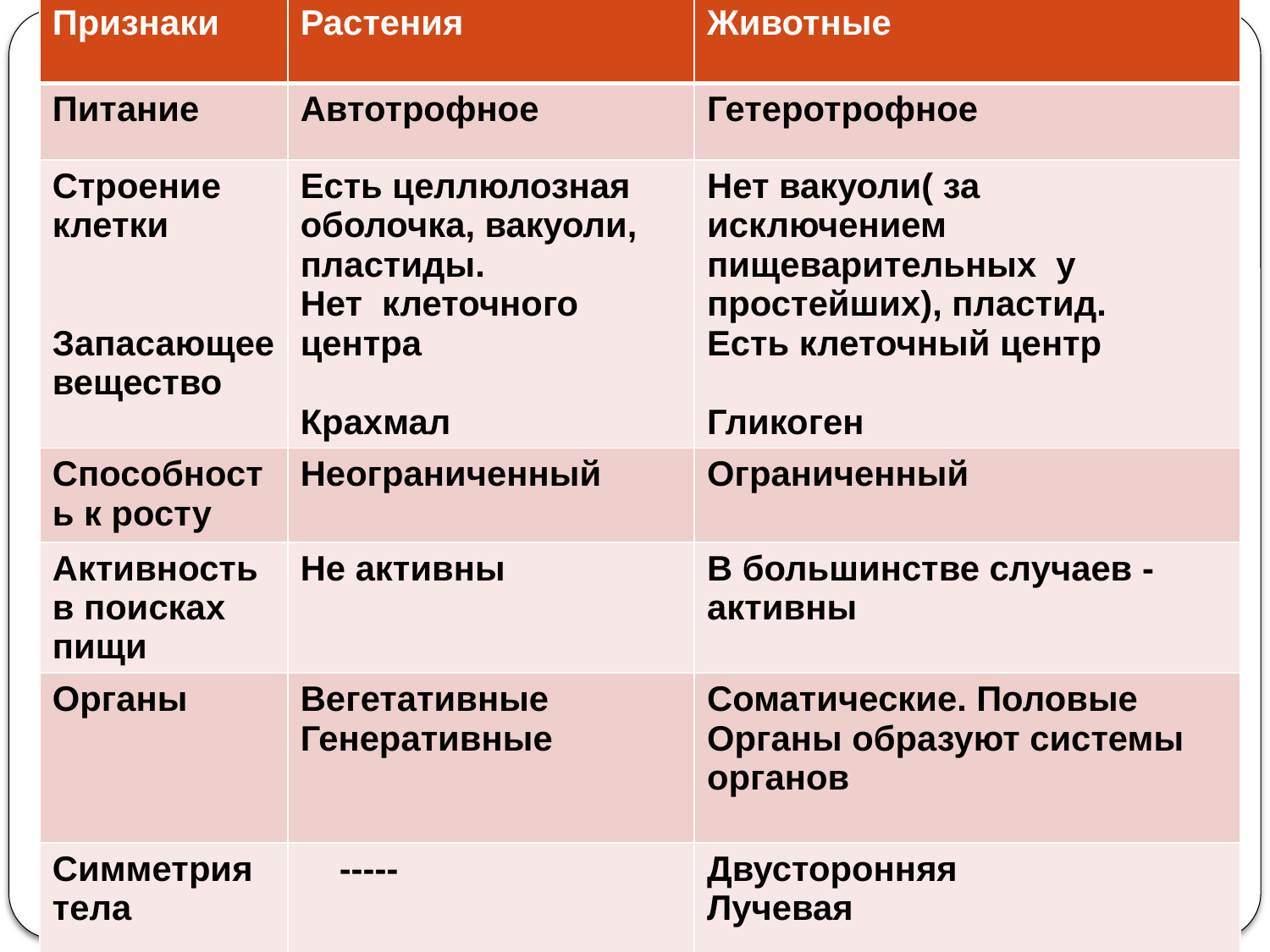

| Признаки | Растения | Животные |
| --- | --- | --- |
| Питание | Автотрофное | Гетеротрофное |
| Строение клетки Запасающее вещество | Есть целлюлозная оболочка, вакуоли, пластиды. Нет клеточного центра Крахмал | Нет вакуоли( за исключением пищеварительных у простейших), пластид. Есть клеточный центр Гликоген |
| Способность к росту | Неограниченный | Ограниченный |
| Активность в поисках пищи | Не активны | В большинстве случаев -активны |
| Органы | Вегетативные Генеративные | Соматические. Половые Органы образуют системы органов |
| Симметрия тела | ----- | Двусторонняя Лучевая |